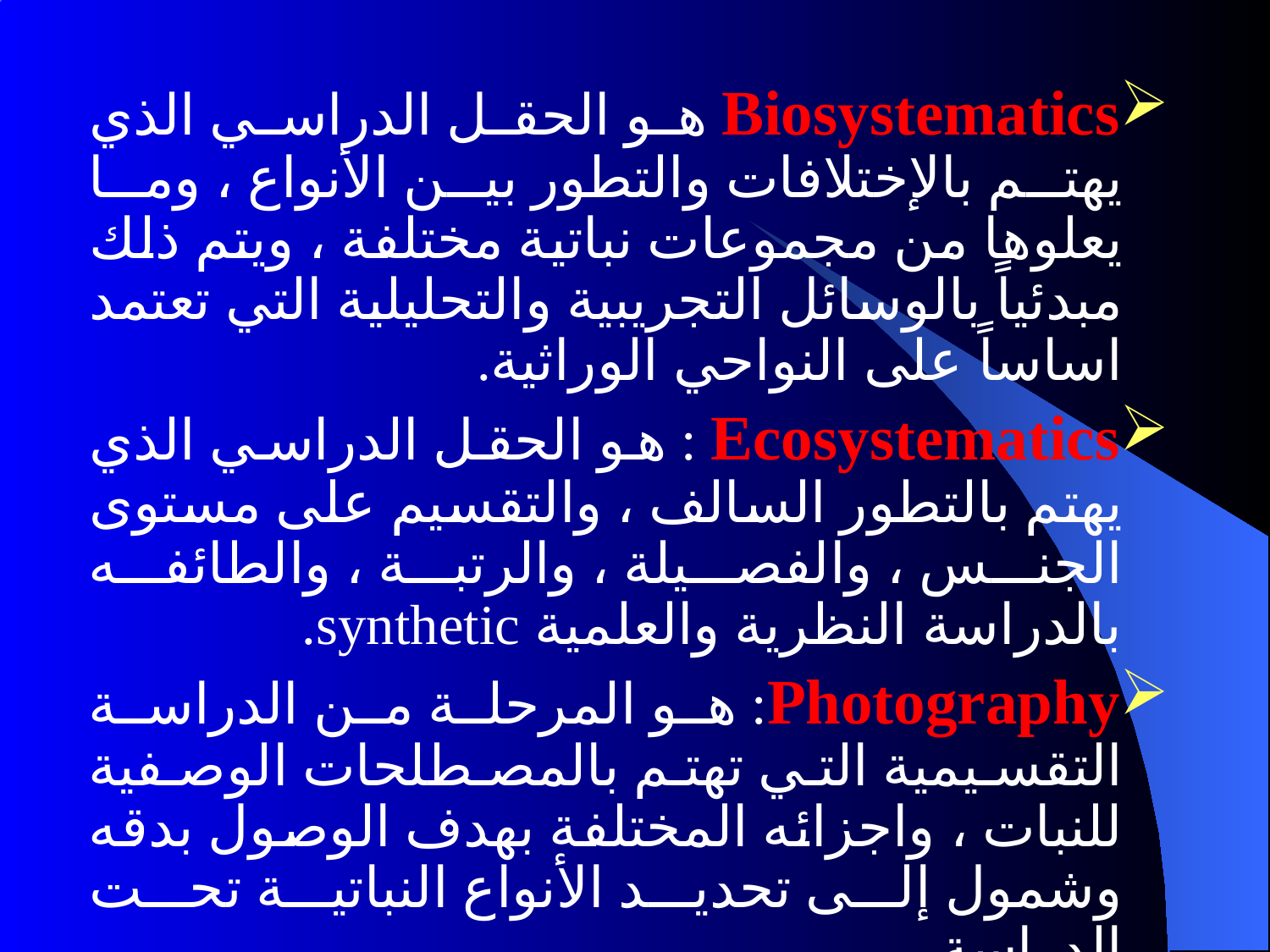

Biosystematics هو الحقل الدراسي الذي يهتم بالإختلافات والتطور بين الأنواع ، وما يعلوها من مجموعات نباتية مختلفة ، ويتم ذلك مبدئياً بالوسائل التجريبية والتحليلية التي تعتمد اساساً على النواحي الوراثية.
Ecosystematics : هو الحقل الدراسي الذي يهتم بالتطور السالف ، والتقسيم على مستوى الجنس ، والفصيلة ، والرتبة ، والطائفه بالدراسة النظرية والعلمية synthetic.
Photography: هو المرحلة من الدراسة التقسيمية التي تهتم بالمصطلحات الوصفية للنبات ، واجزائه المختلفة بهدف الوصول بدقه وشمول إلى تحديد الأنواع النباتية تحت الدراسة.